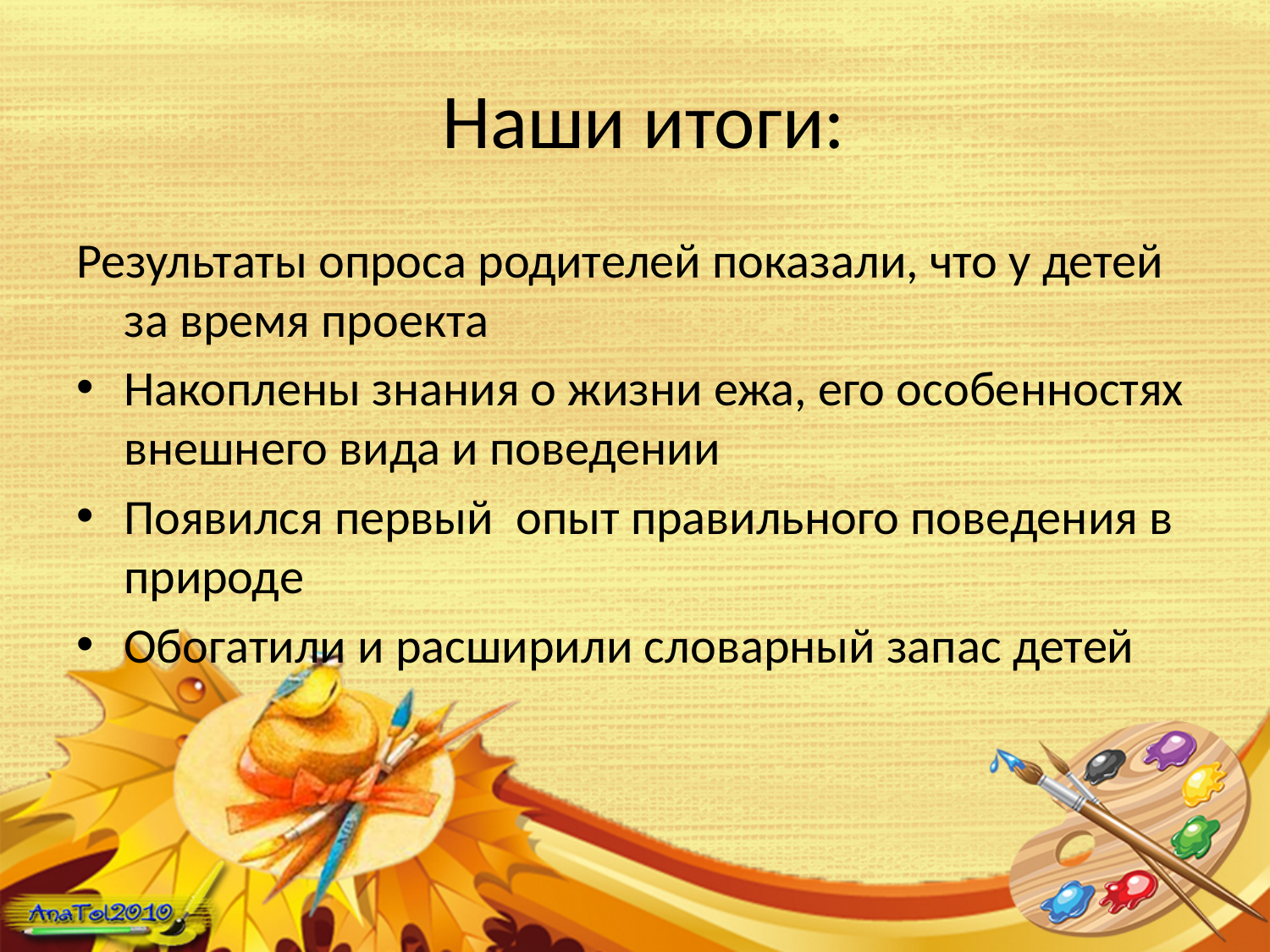

# Наши итоги:
Результаты опроса родителей показали, что у детей за время проекта
Накоплены знания о жизни ежа, его особенностях внешнего вида и поведении
Появился первый  опыт правильного поведения в природе
Обогатили и расширили словарный запас детей